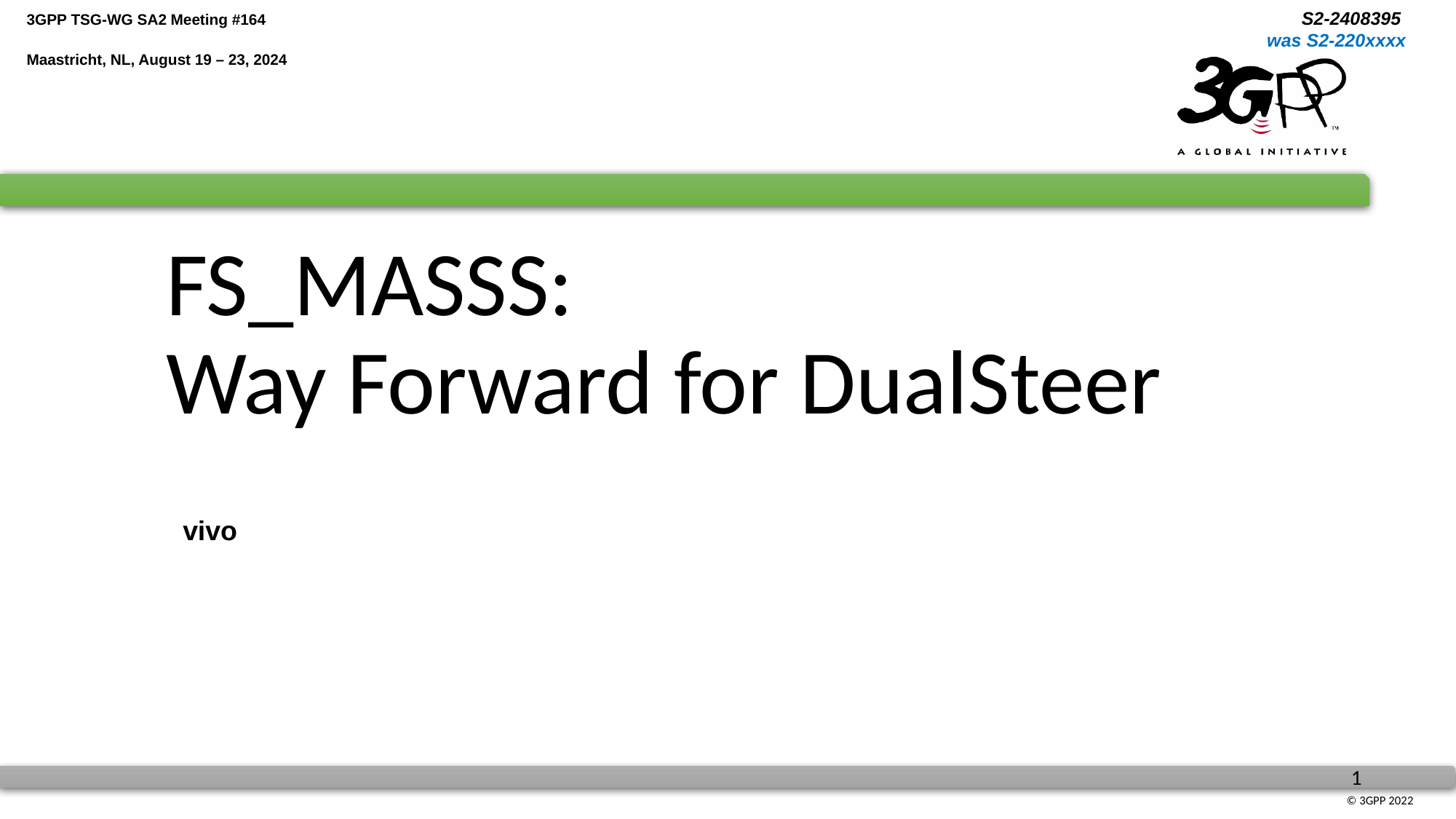

# FS_MASSS: Way Forward for DualSteer
vivo